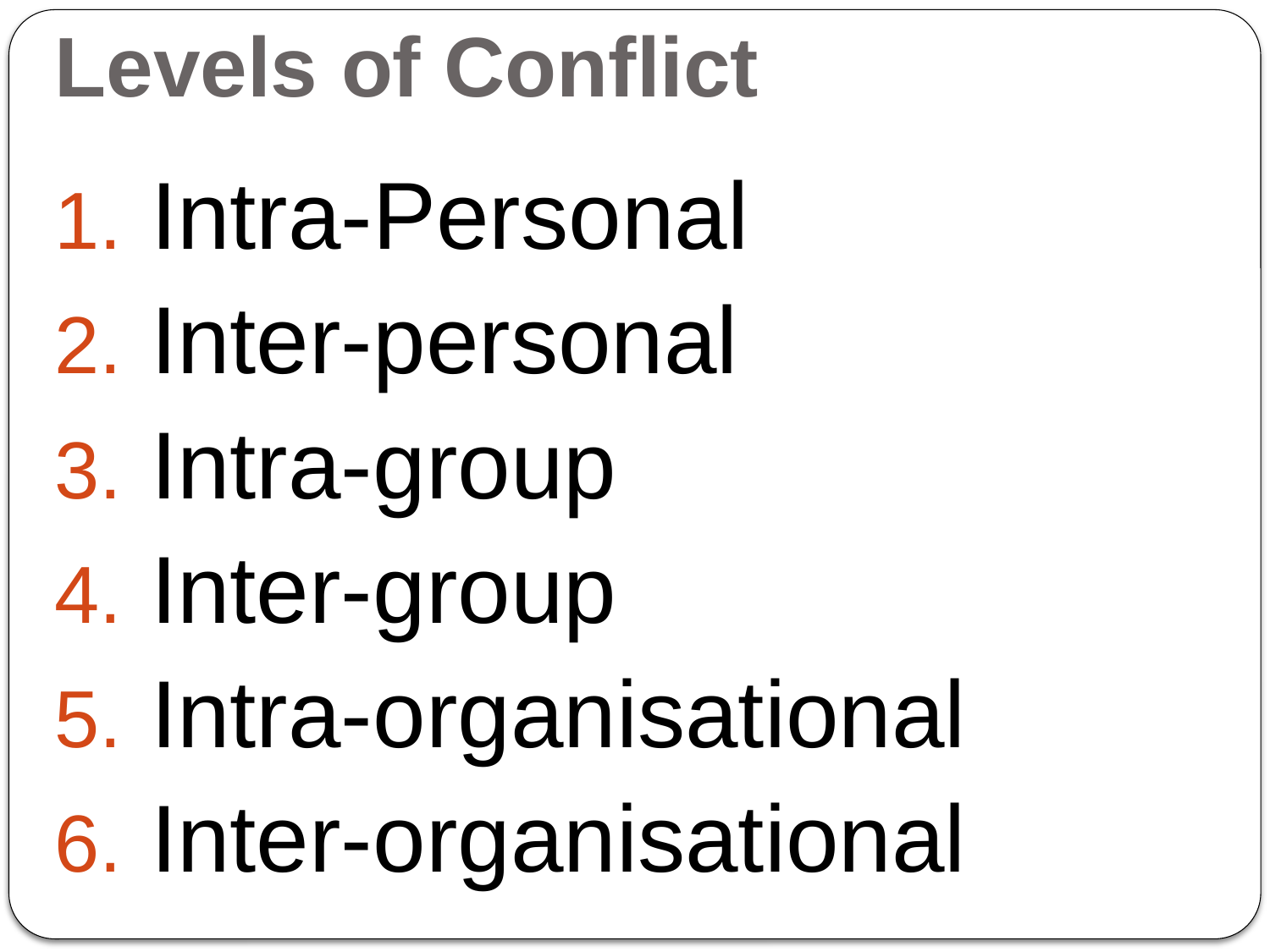

# Levels of Conflict
Intra-Personal
Inter-personal
Intra-group
Inter-group
Intra-organisational
Inter-organisational

8